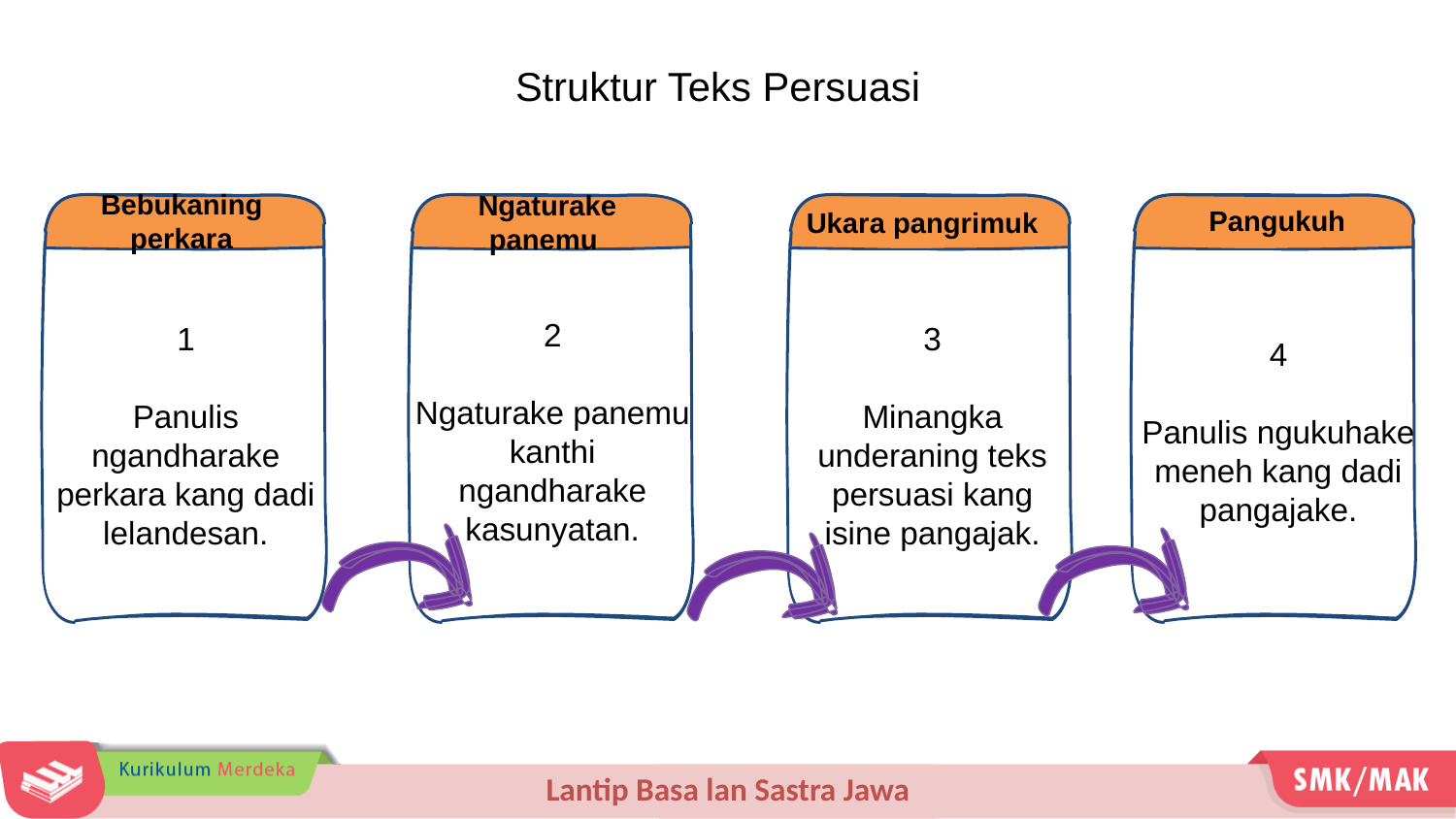

Struktur Teks Persuasi

Bebukaning perkara
Pangukuh
Ngaturake panemu
Ukara pangrimuk

2

Ngaturake panemu kanthi ngandharake kasunyatan.

4

Panulis ngukuhake meneh kang dadi pangajake.

3

Minangka underaning teks persuasi kang isine pangajak.

1

Panulis ngandharake perkara kang dadi lelandesan.